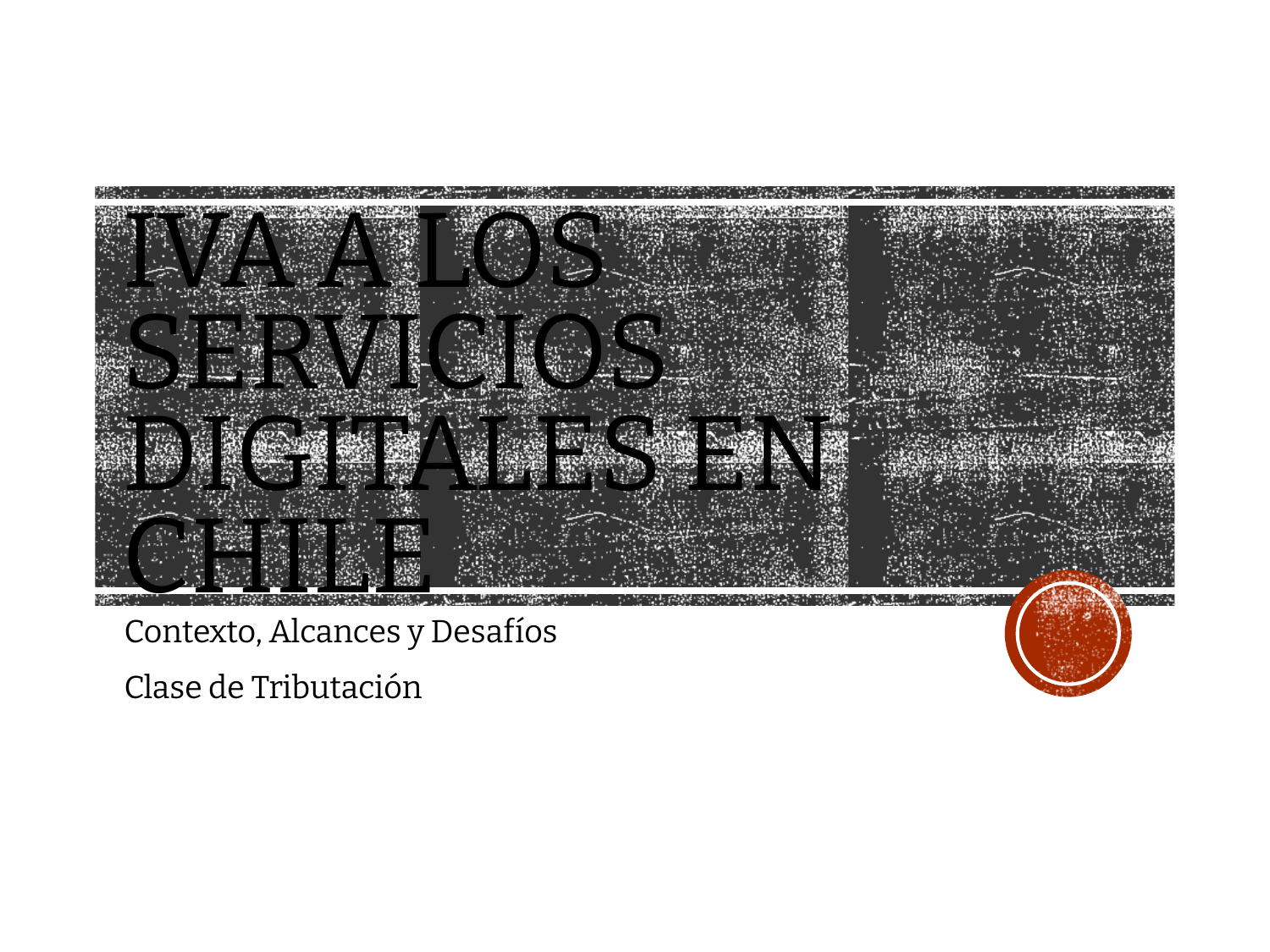

# IVA a los Servicios Digitales en Chile
Contexto, Alcances y Desafíos
Clase de Tributación